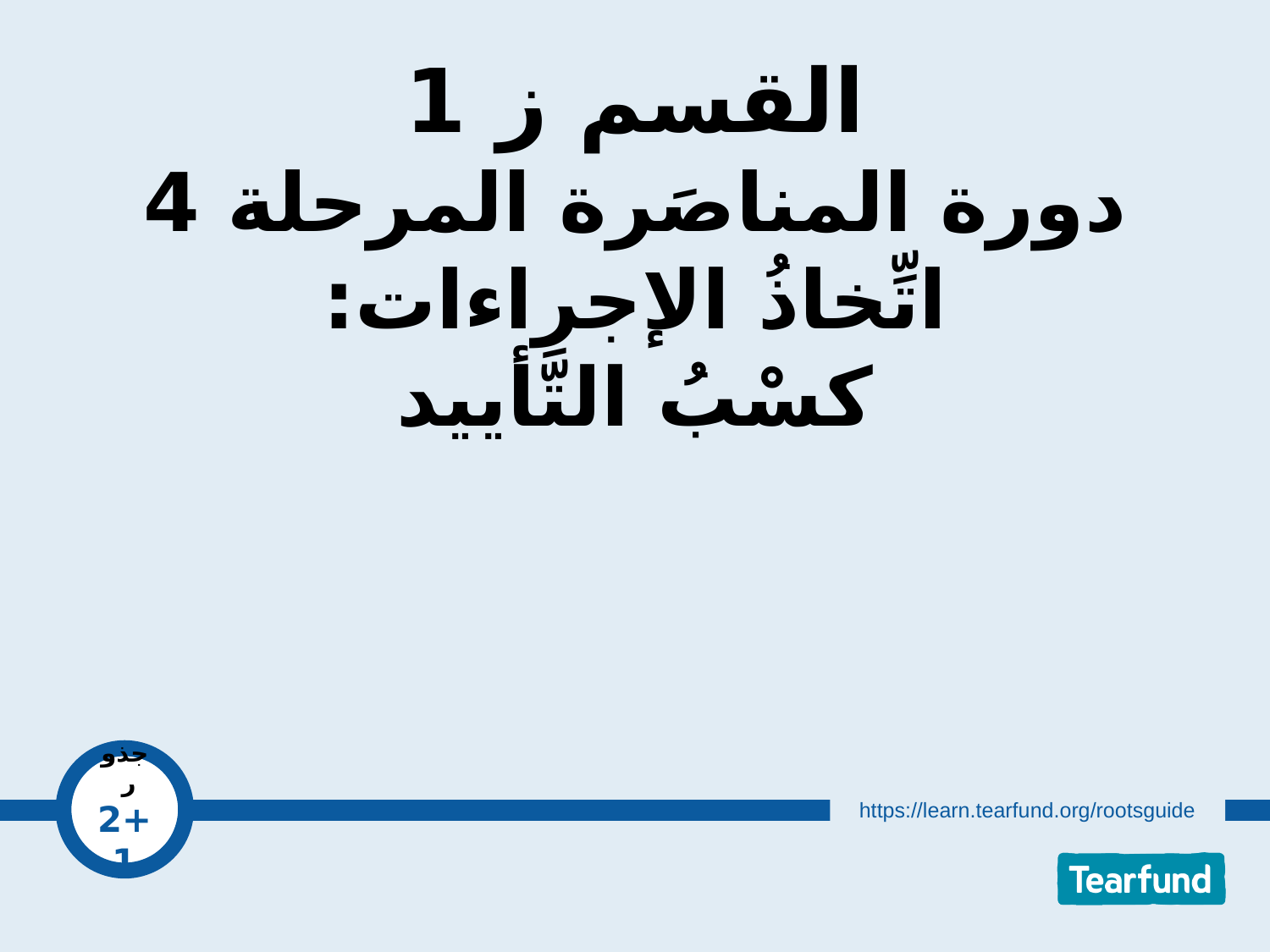

# القسم ز 1 دورة المناصَرة المرحلة 4 اتِّخاذُ الإجراءات: كسْبُ التَّأييد